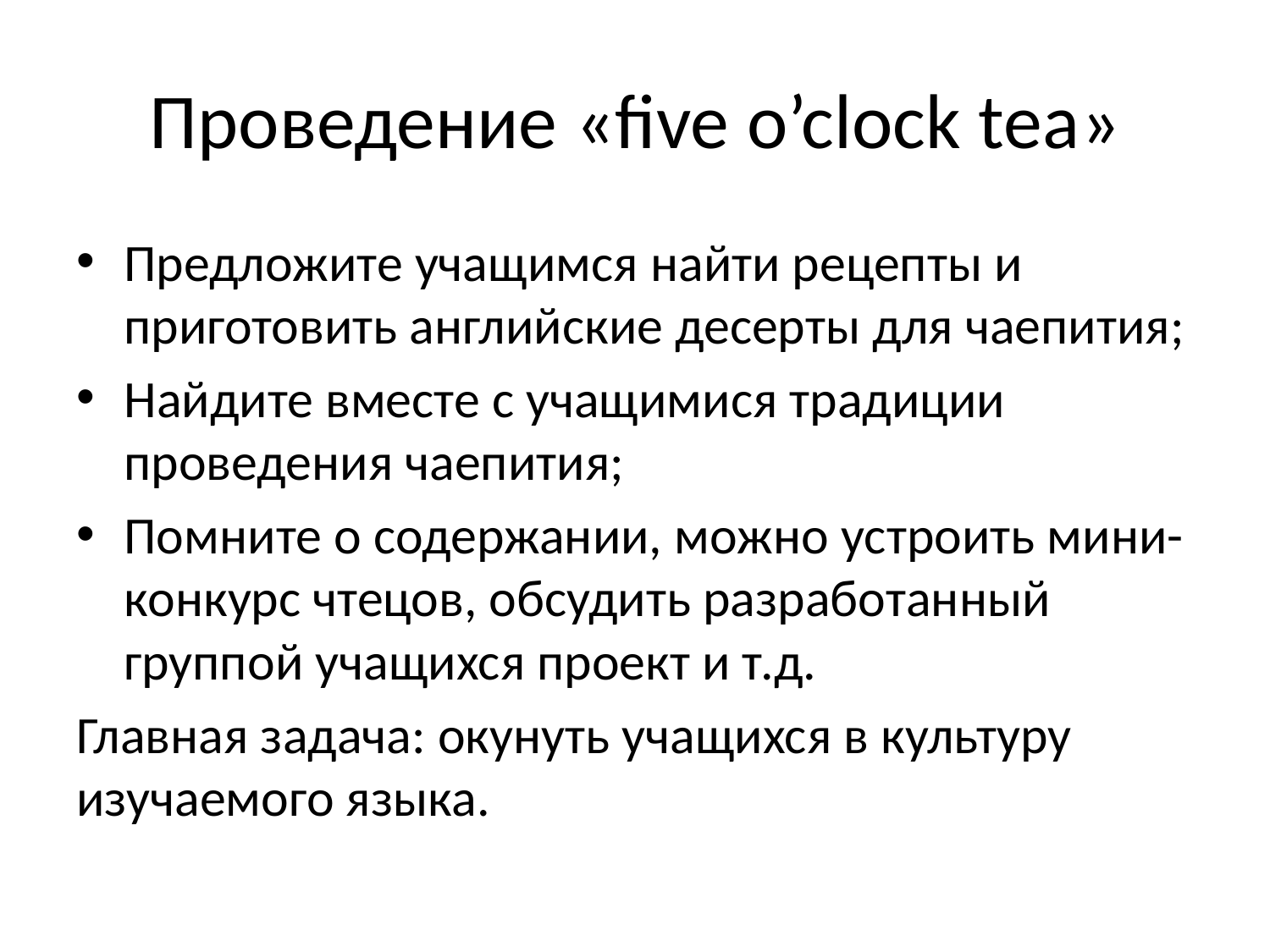

# Проведение «five o’clock tea»
Предложите учащимся найти рецепты и приготовить английские десерты для чаепития;
Найдите вместе с учащимися традиции проведения чаепития;
Помните о содержании, можно устроить мини-конкурс чтецов, обсудить разработанный группой учащихся проект и т.д.
Главная задача: окунуть учащихся в культуру изучаемого языка.